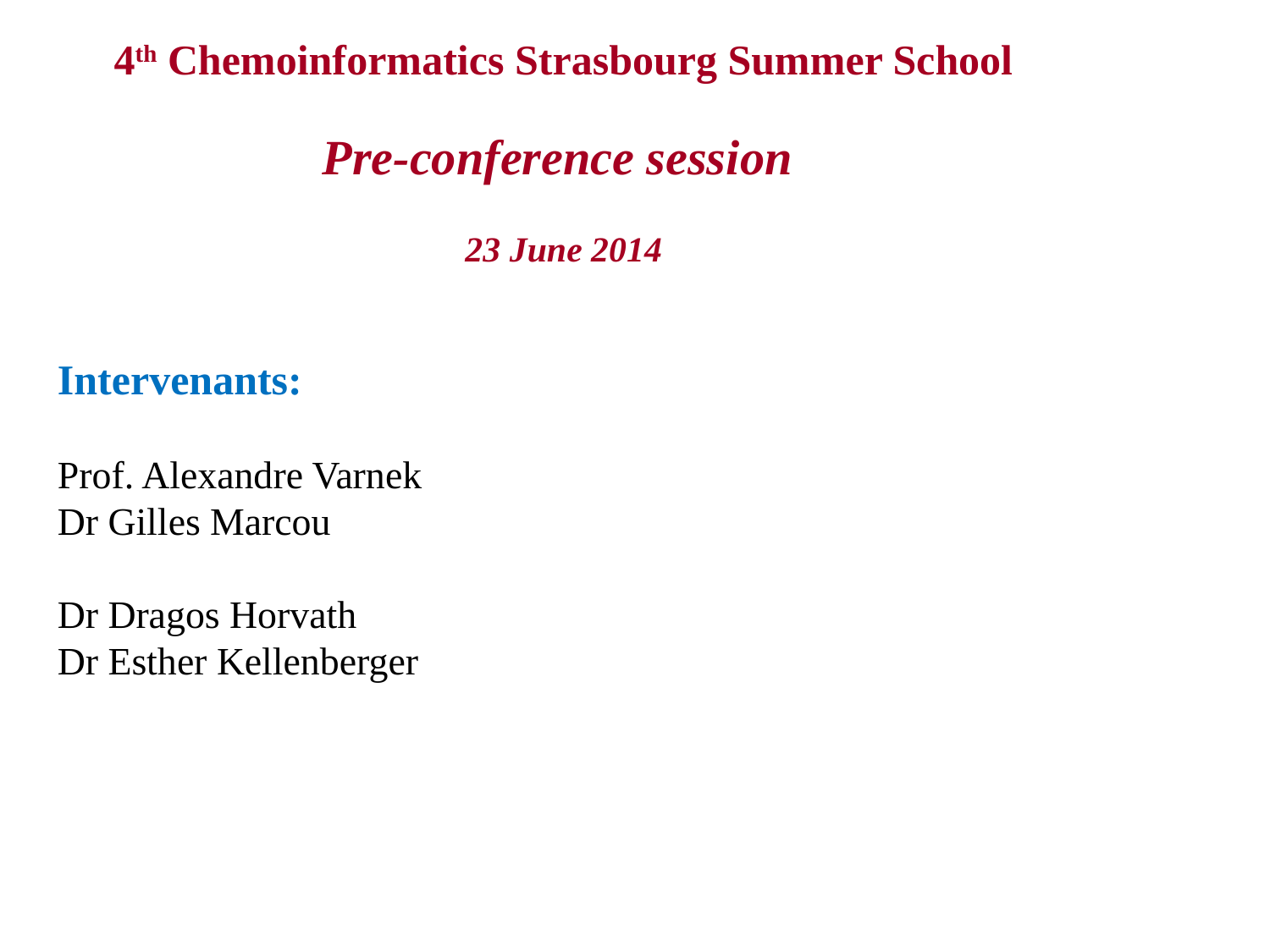

4th Chemoinformatics Strasbourg Summer School

Pre-conference session

23 June 2014
Intervenants:

Prof. Alexandre Varnek
Dr Gilles Marcou

Dr Dragos Horvath
Dr Esther Kellenberger